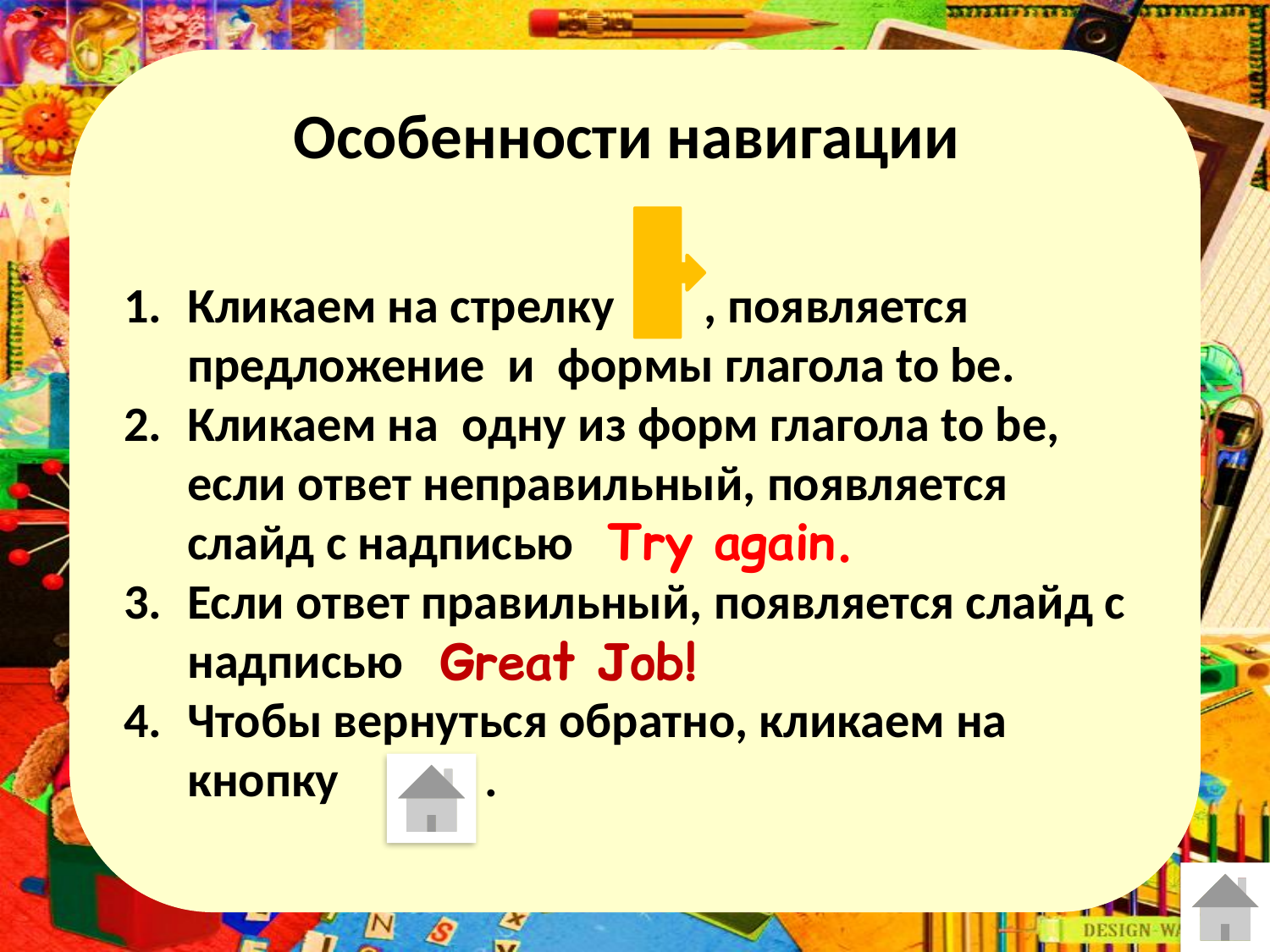

Кликаем на стрелку        , появляется предложение  и  формы глагола to be.
Кликаем на  одну из форм глагола to be, если ответ неправильный, появляется слайд с надписью   Try again.
Если ответ правильный, появляется слайд с надписью
Чтобы вернуться обратно, кликаем на кнопку             .
Особенности навигации

#

Great Job!